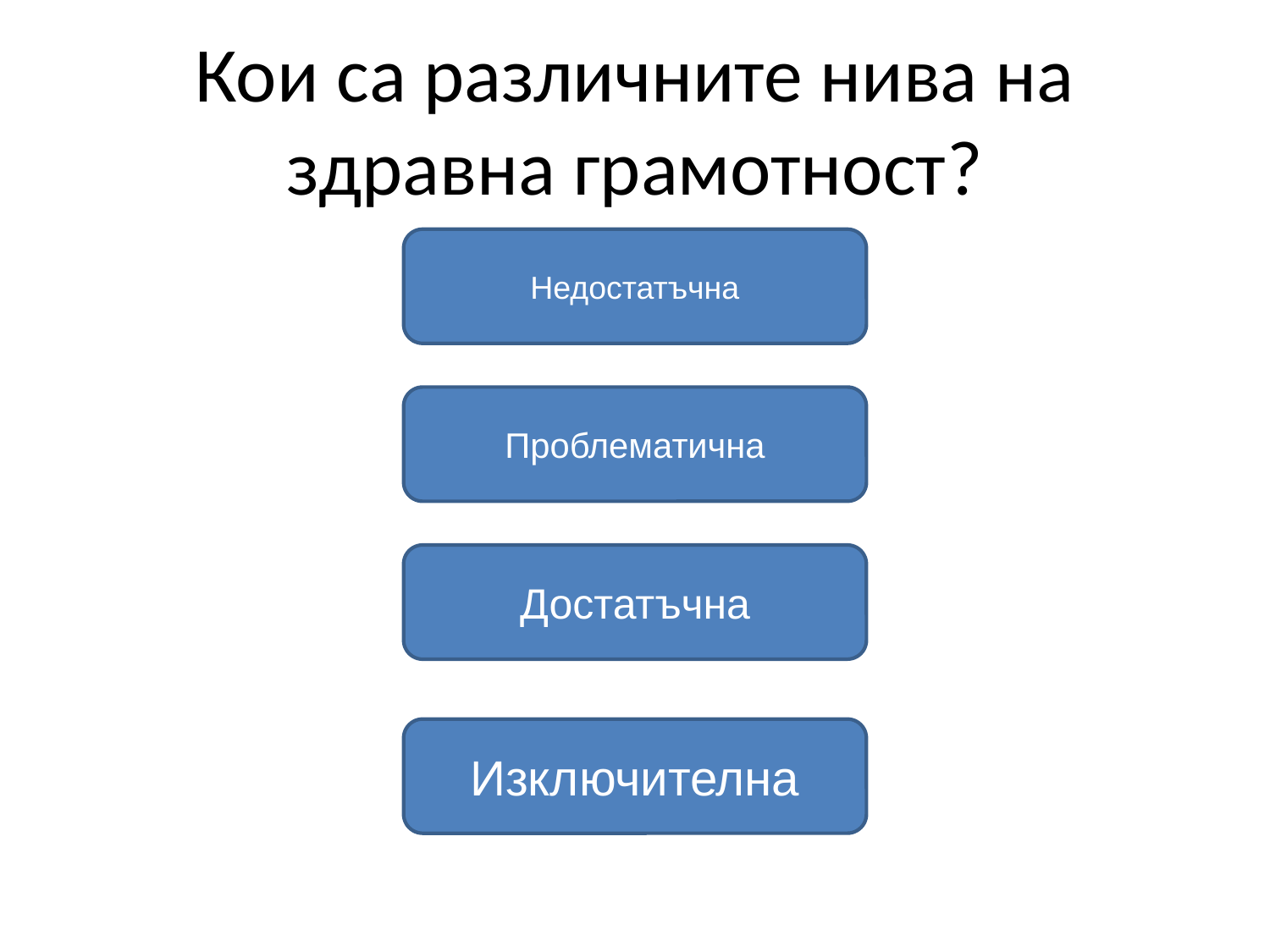

# Кои са различните нива на здравна грамотност?
Недостатъчна
Проблематична
Достатъчна
Изключителна